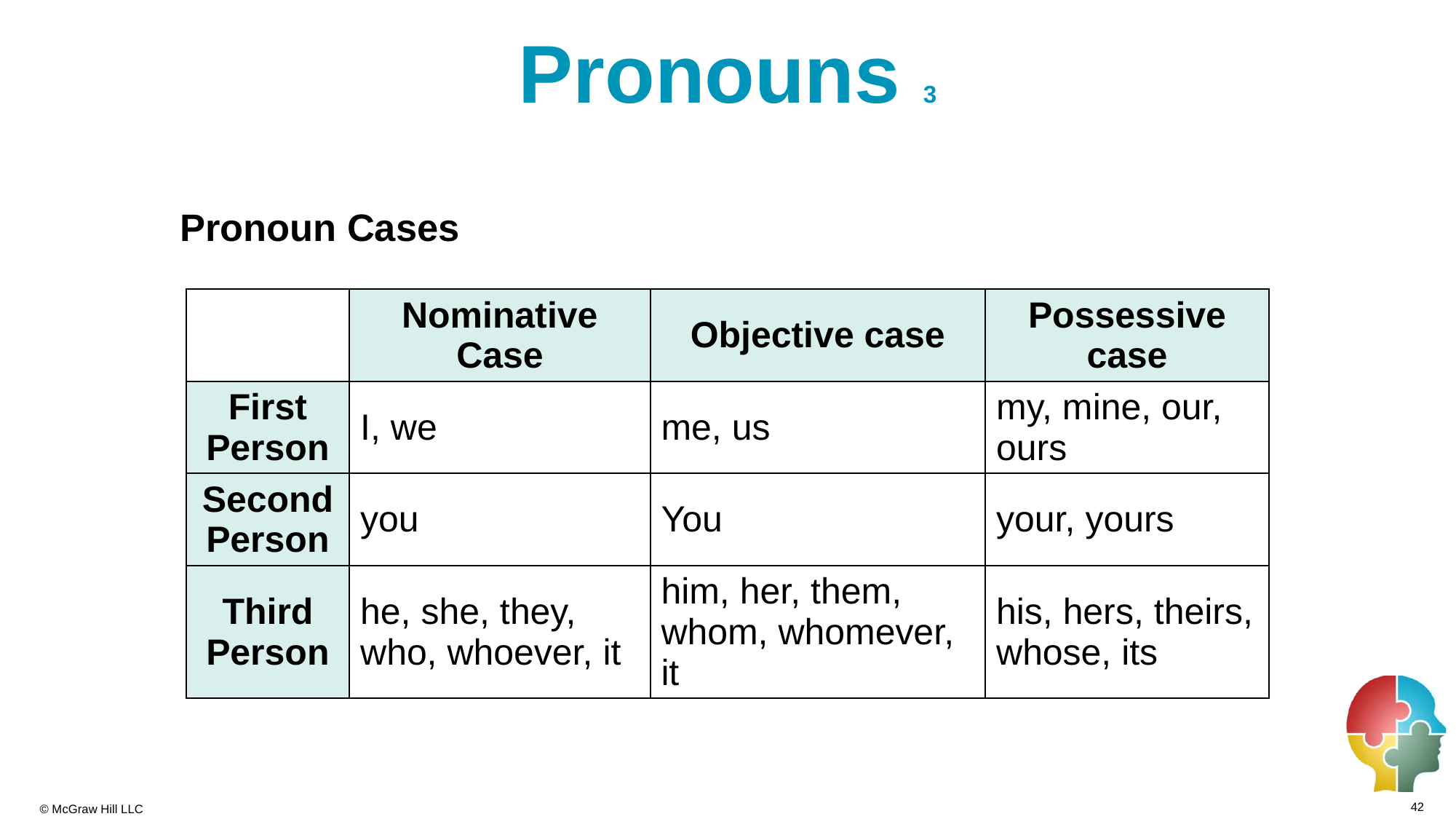

# Pronouns 3
Pronoun Cases
Table divided into four columns summarizes pronouns cases. The column headers are marked from left to right as: Pronoun cases, nominative cases, objective case, and possessive case.
|  | Nominative Case | Objective case | Possessive case |
| --- | --- | --- | --- |
| First Person | I, we | me, us | my, mine, our, ours |
| Second Person | you | You | your, yours |
| Third Person | he, she, they, who, whoever, it | him, her, them, whom, whomever, it | his, hers, theirs, whose, its |
42